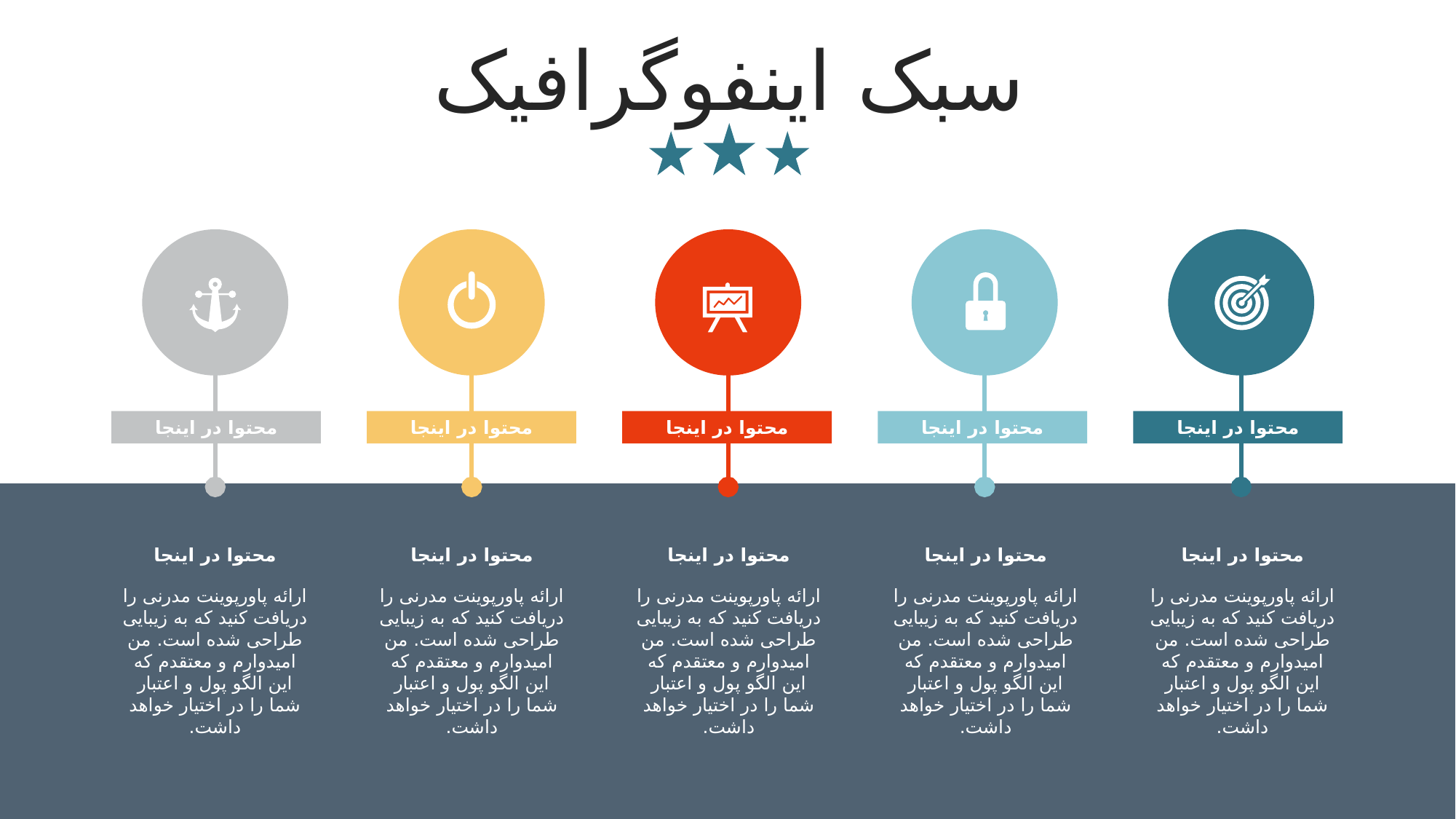

سبک اینفوگرافیک

محتوا در اینجا
محتوا در اینجا
محتوا در اینجا
محتوا در اینجا
محتوا در اینجا

محتوا در اینجا
ارائه پاورپوینت مدرنی را دریافت کنید که به زیبایی طراحی شده است. من امیدوارم و معتقدم که این الگو پول و اعتبار شما را در اختیار خواهد داشت.
محتوا در اینجا
ارائه پاورپوینت مدرنی را دریافت کنید که به زیبایی طراحی شده است. من امیدوارم و معتقدم که این الگو پول و اعتبار شما را در اختیار خواهد داشت.
محتوا در اینجا
ارائه پاورپوینت مدرنی را دریافت کنید که به زیبایی طراحی شده است. من امیدوارم و معتقدم که این الگو پول و اعتبار شما را در اختیار خواهد داشت.
محتوا در اینجا
ارائه پاورپوینت مدرنی را دریافت کنید که به زیبایی طراحی شده است. من امیدوارم و معتقدم که این الگو پول و اعتبار شما را در اختیار خواهد داشت.
محتوا در اینجا
ارائه پاورپوینت مدرنی را دریافت کنید که به زیبایی طراحی شده است. من امیدوارم و معتقدم که این الگو پول و اعتبار شما را در اختیار خواهد داشت.